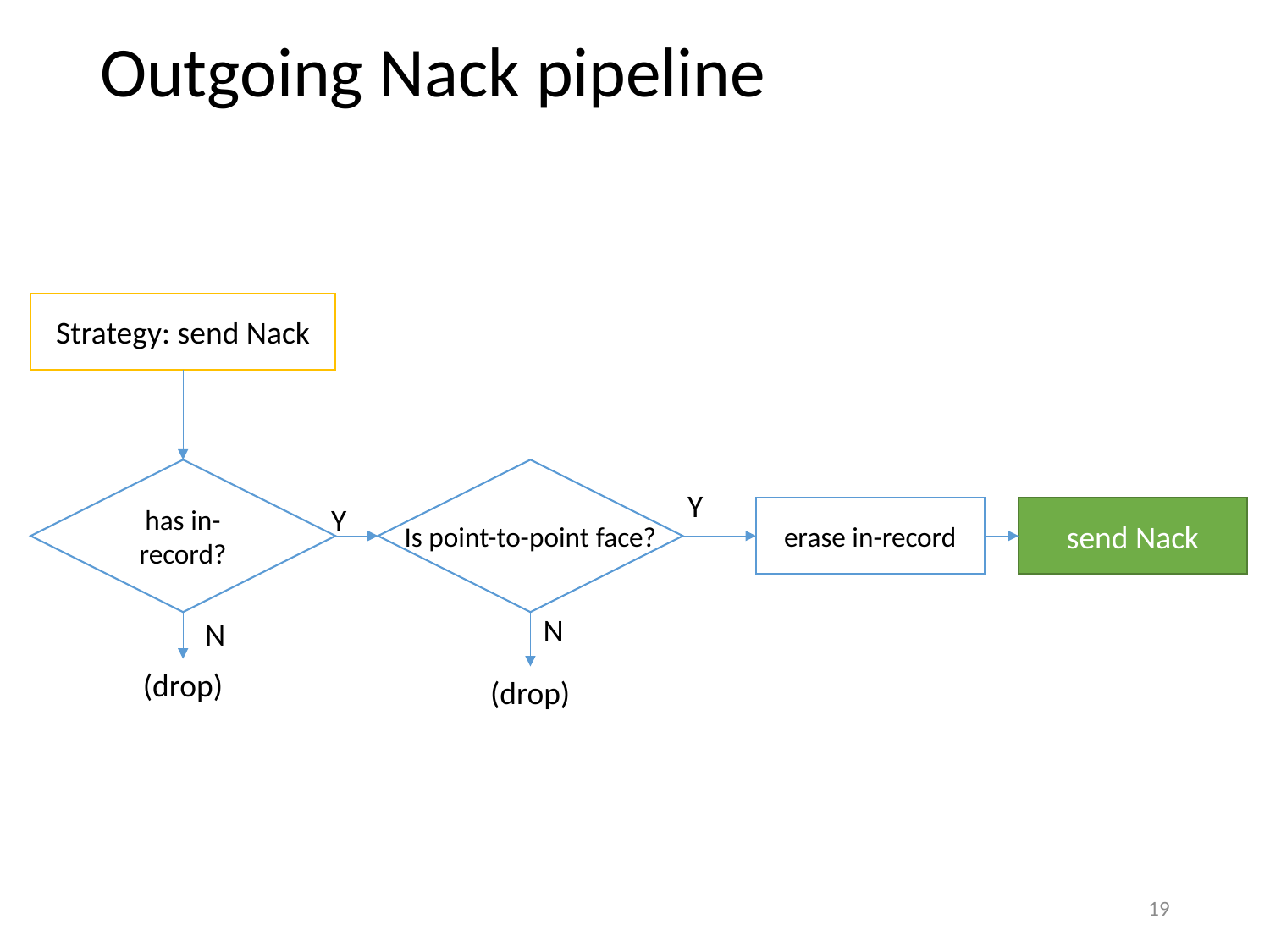

# Outgoing Nack pipeline
Strategy: send Nack
has in-record?
Is point-to-point face?
Y
Y
erase in-record
send Nack
N
N
(drop)
(drop)
19